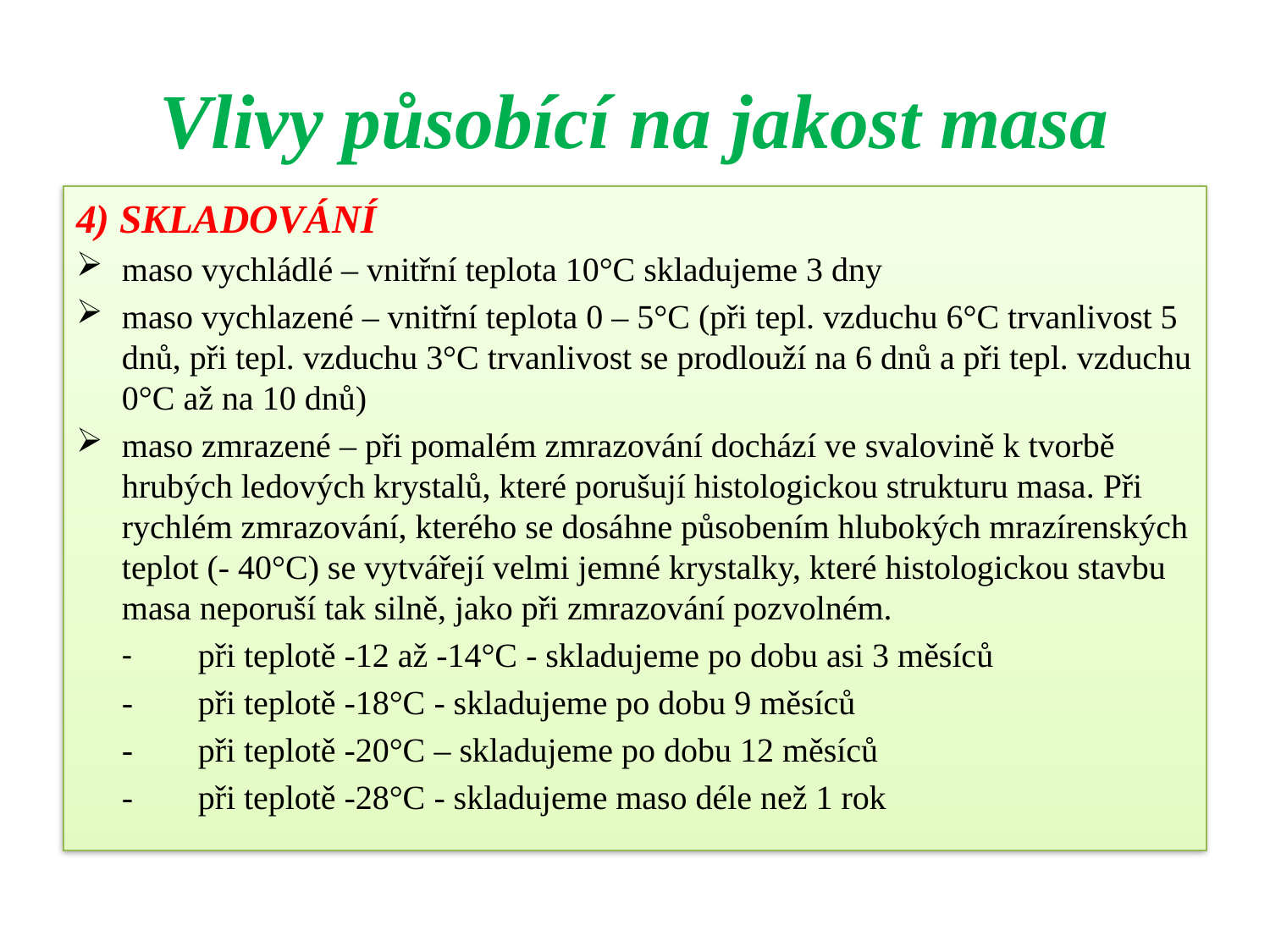

# Vlivy působící na jakost masa
4) SKLADOVÁNÍ
maso vychládlé – vnitřní teplota 10°C skladujeme 3 dny
maso vychlazené – vnitřní teplota 0 – 5°C (při tepl. vzduchu 6°C trvanlivost 5 dnů, při tepl. vzduchu 3°C trvanlivost se prodlouží na 6 dnů a při tepl. vzduchu 0°C až na 10 dnů)
maso zmrazené – při pomalém zmrazování dochází ve svalovině k tvorbě hrubých ledových krystalů, které porušují histologickou strukturu masa. Při rychlém zmrazování, kterého se dosáhne působením hlubokých mrazírenských teplot (- 40°C) se vytvářejí velmi jemné krystalky, které histologickou stavbu masa neporuší tak silně, jako při zmrazování pozvolném.
		- 	při teplotě -12 až -14°C - skladujeme po dobu asi 3 měsíců
		-	při teplotě -18°C - skladujeme po dobu 9 měsíců
		-	při teplotě -20°C – skladujeme po dobu 12 měsíců
		-	při teplotě -28°C - skladujeme maso déle než 1 rok